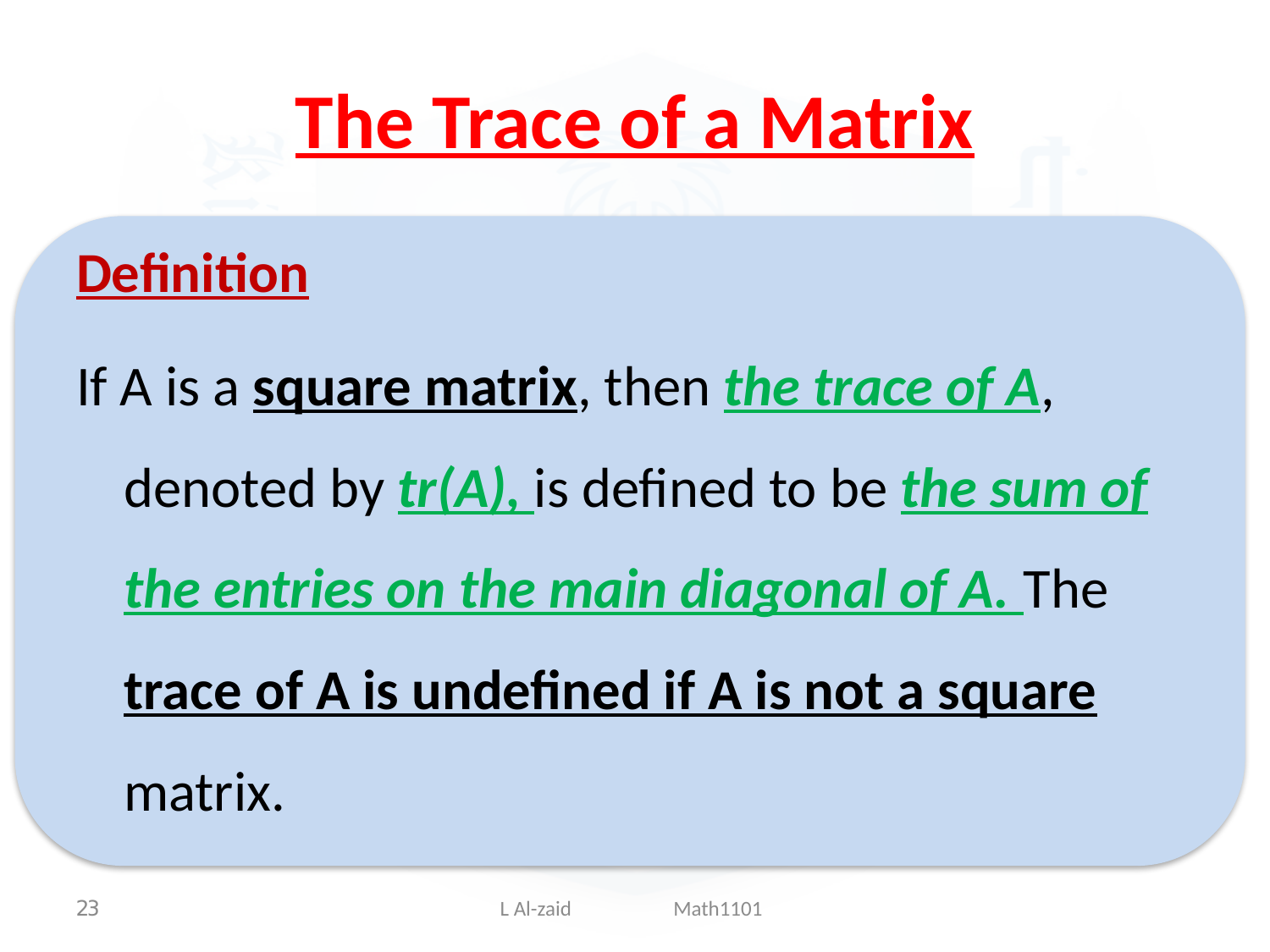

# The Trace of a Matrix
Definition
If A is a square matrix, then the trace of A, denoted by tr(A), is defined to be the sum of the entries on the main diagonal of A. The trace of A is undefined if A is not a square matrix.

23
 L Al-zaid                     Math1101